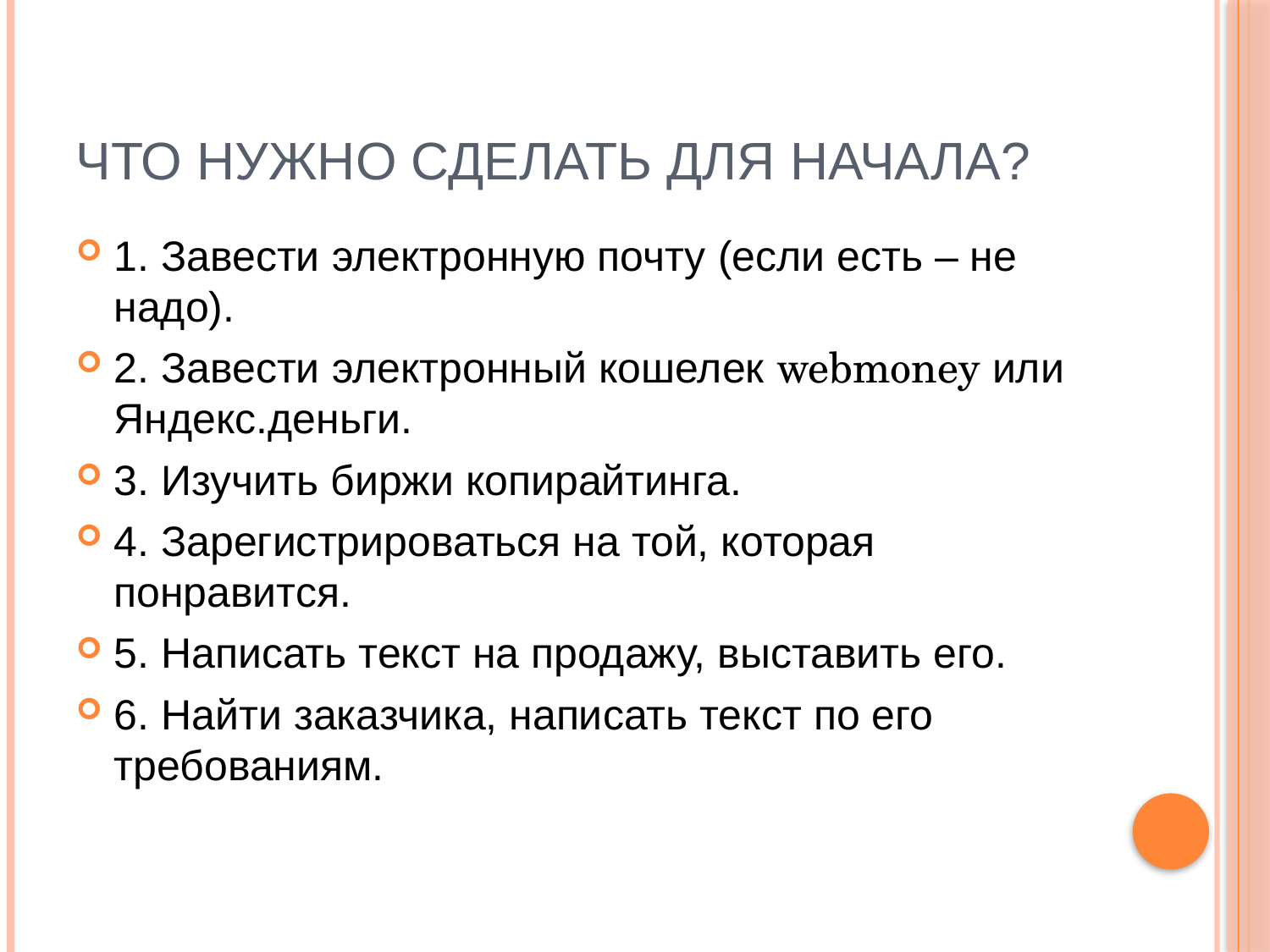

# Что нужно сделать для начала?
1. Завести электронную почту (если есть – не надо).
2. Завести электронный кошелек webmoney или Яндекс.деньги.
3. Изучить биржи копирайтинга.
4. Зарегистрироваться на той, которая понравится.
5. Написать текст на продажу, выставить его.
6. Найти заказчика, написать текст по его требованиям.